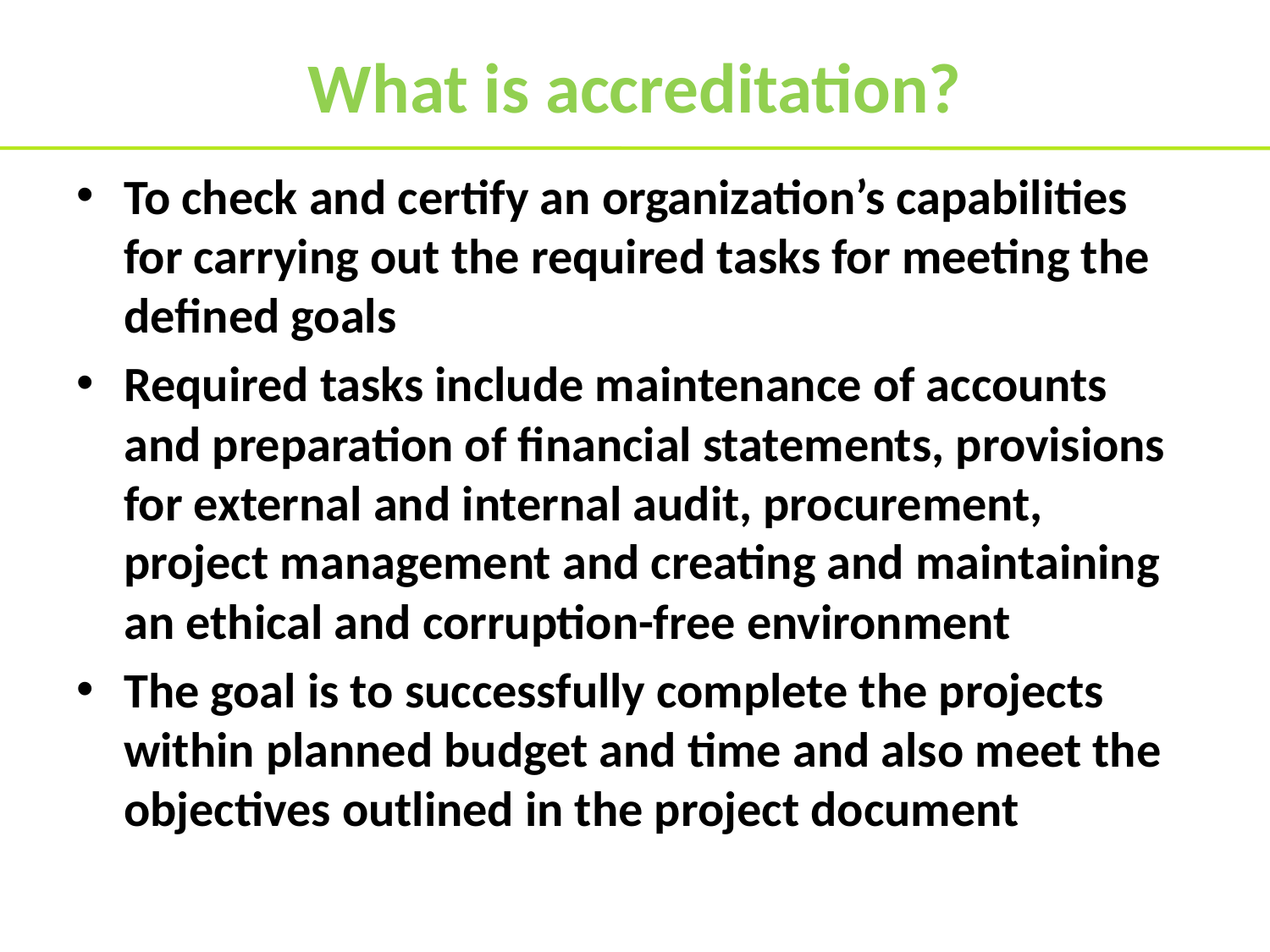

# What is accreditation?
To check and certify an organization’s capabilities for carrying out the required tasks for meeting the defined goals
Required tasks include maintenance of accounts and preparation of financial statements, provisions for external and internal audit, procurement, project management and creating and maintaining an ethical and corruption-free environment
The goal is to successfully complete the projects within planned budget and time and also meet the objectives outlined in the project document